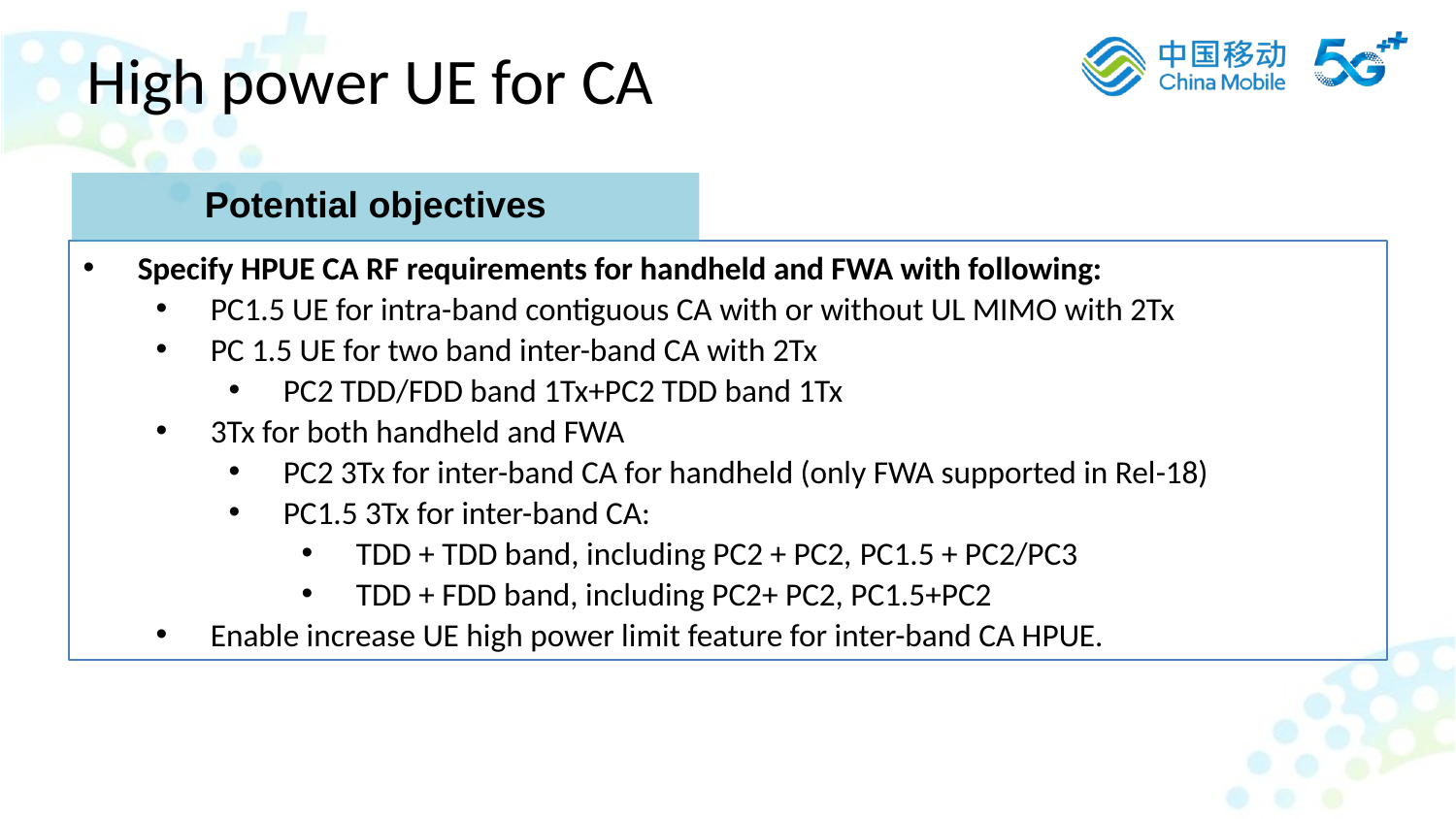

High power UE for CA
Potential objectives

Specify HPUE CA RF requirements for handheld and FWA with following:
PC1.5 UE for intra-band contiguous CA with or without UL MIMO with 2Tx
PC 1.5 UE for two band inter-band CA with 2Tx
PC2 TDD/FDD band 1Tx+PC2 TDD band 1Tx
3Tx for both handheld and FWA
PC2 3Tx for inter-band CA for handheld (only FWA supported in Rel-18)
PC1.5 3Tx for inter-band CA:
TDD + TDD band, including PC2 + PC2, PC1.5 + PC2/PC3
TDD + FDD band, including PC2+ PC2, PC1.5+PC2
Enable increase UE high power limit feature for inter-band CA HPUE.